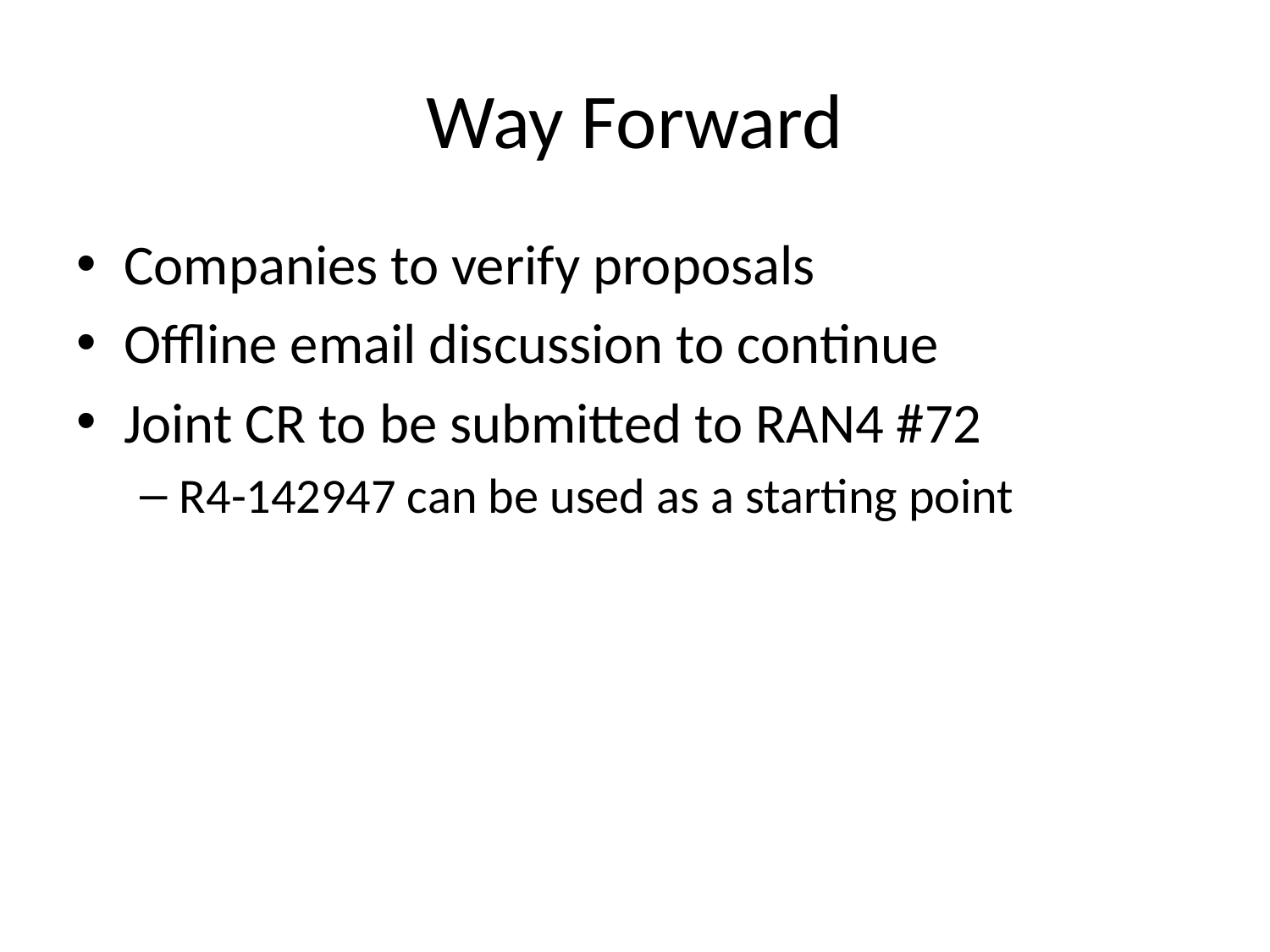

# Way Forward
Companies to verify proposals
Offline email discussion to continue
Joint CR to be submitted to RAN4 #72
R4-142947 can be used as a starting point